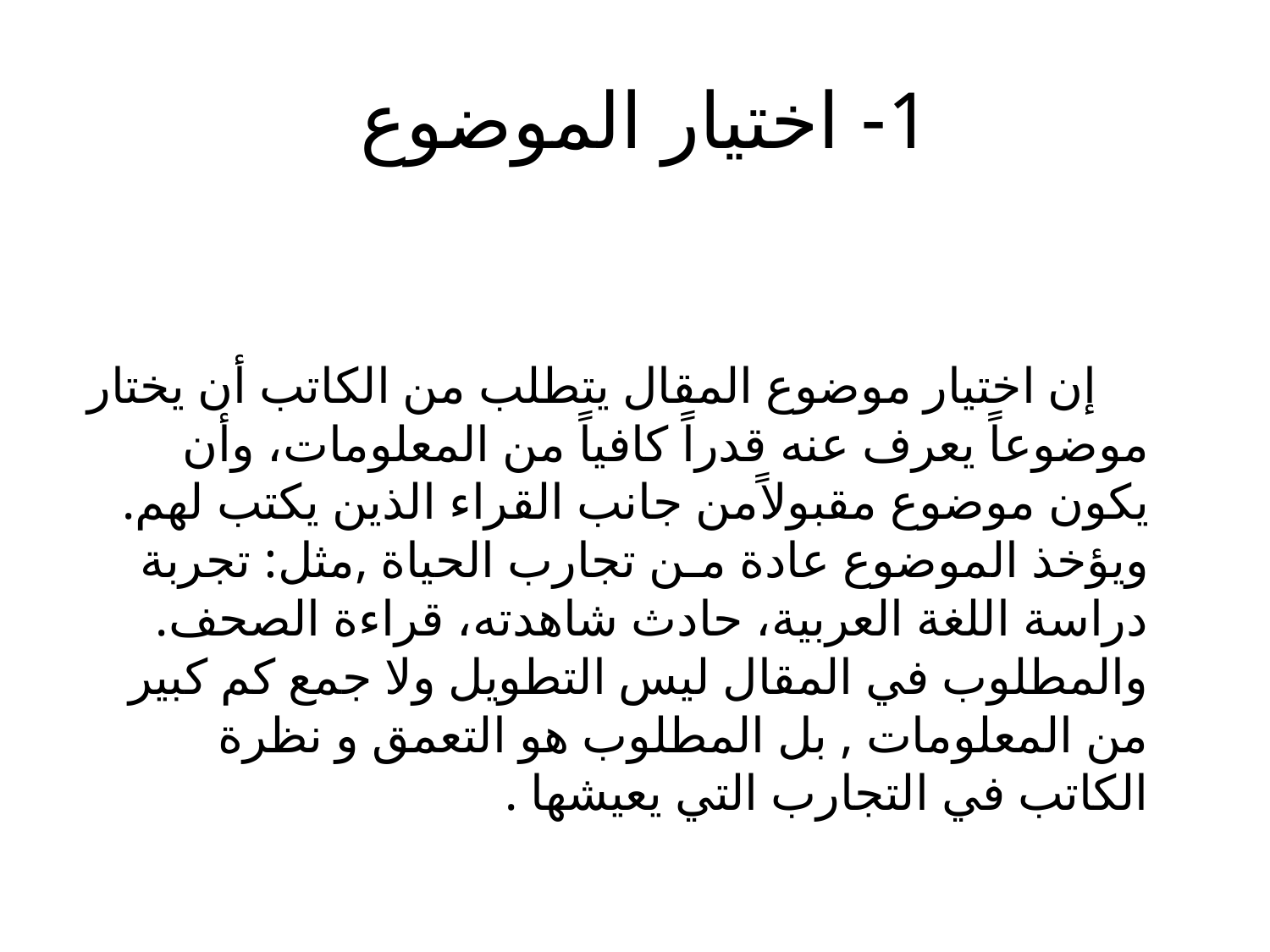

# 1- اختيار الموضوع

    إن اختيار موضوع المقال يتطلب من الكاتب أن يختار موضوعاً يعرف عنه قدراً كافياً من المعلومات، وأن يكون موضوع مقبولاًمن جانب القراء الذين يكتب لهم.
ويؤخذ الموضوع عادة مـن تجارب الحياة ,مثل: تجربة دراسة اللغة العربية، حادث شاهدته، قراءة الصحف. والمطلوب في المقال ليس التطويل ولا جمع كم كبير من المعلومات , بل المطلوب هو التعمق و نظرة الكاتب في التجارب التي يعيشها .